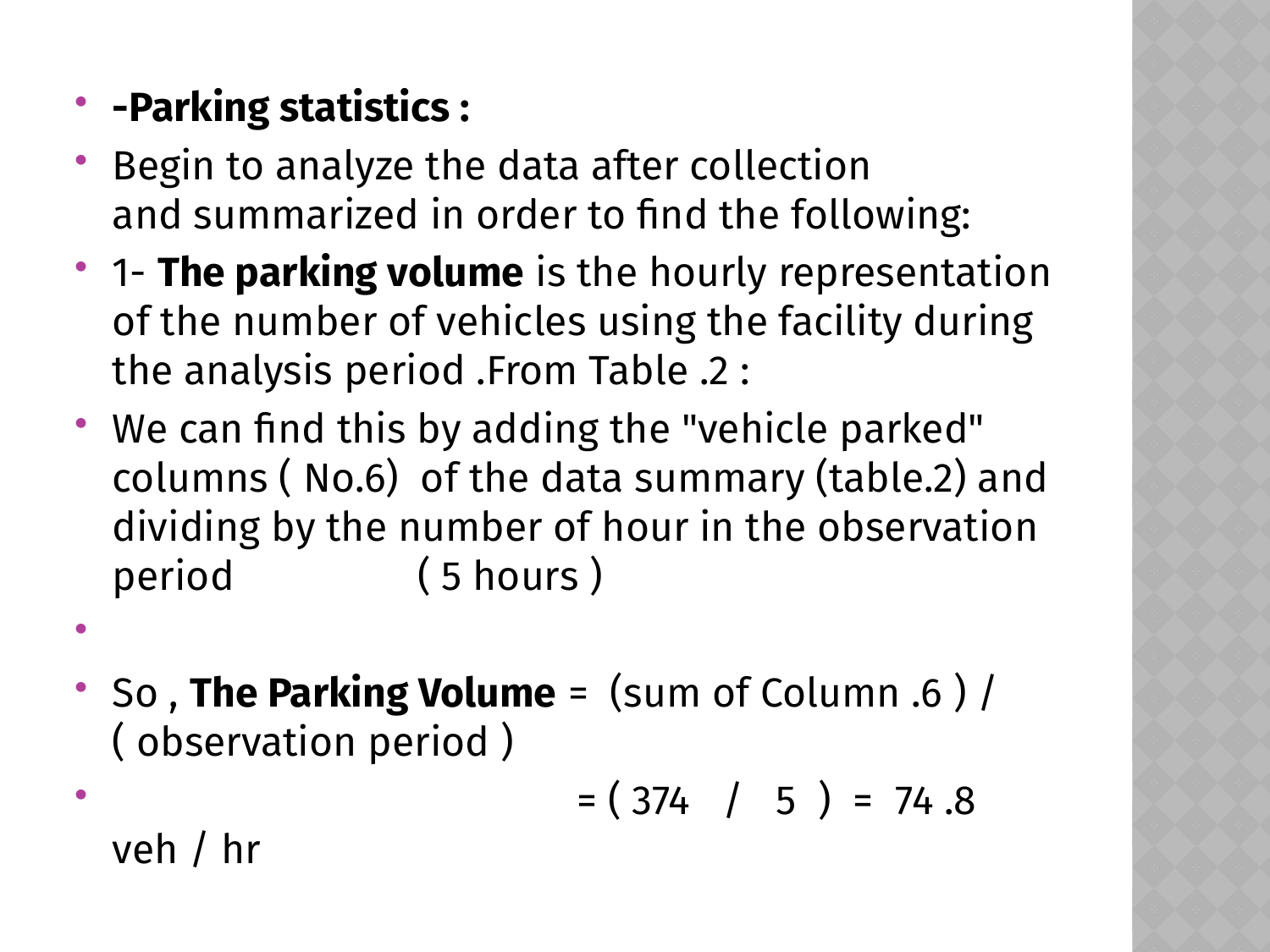

#
-Parking statistics :
Begin to analyze the data after collection and summarized in order to find the following:
1- The parking volume is the hourly representation of the number of vehicles using the facility during the analysis period .From Table .2 :
We can find this by adding the "vehicle parked" columns ( No.6)  of the data summary (table.2) and dividing by the number of hour in the observation period                 ( 5 hours )

So , The Parking Volume =  (sum of Column .6 ) / ( observation period )
                                           = ( 374   /   5  )  =  74 .8  veh / hr